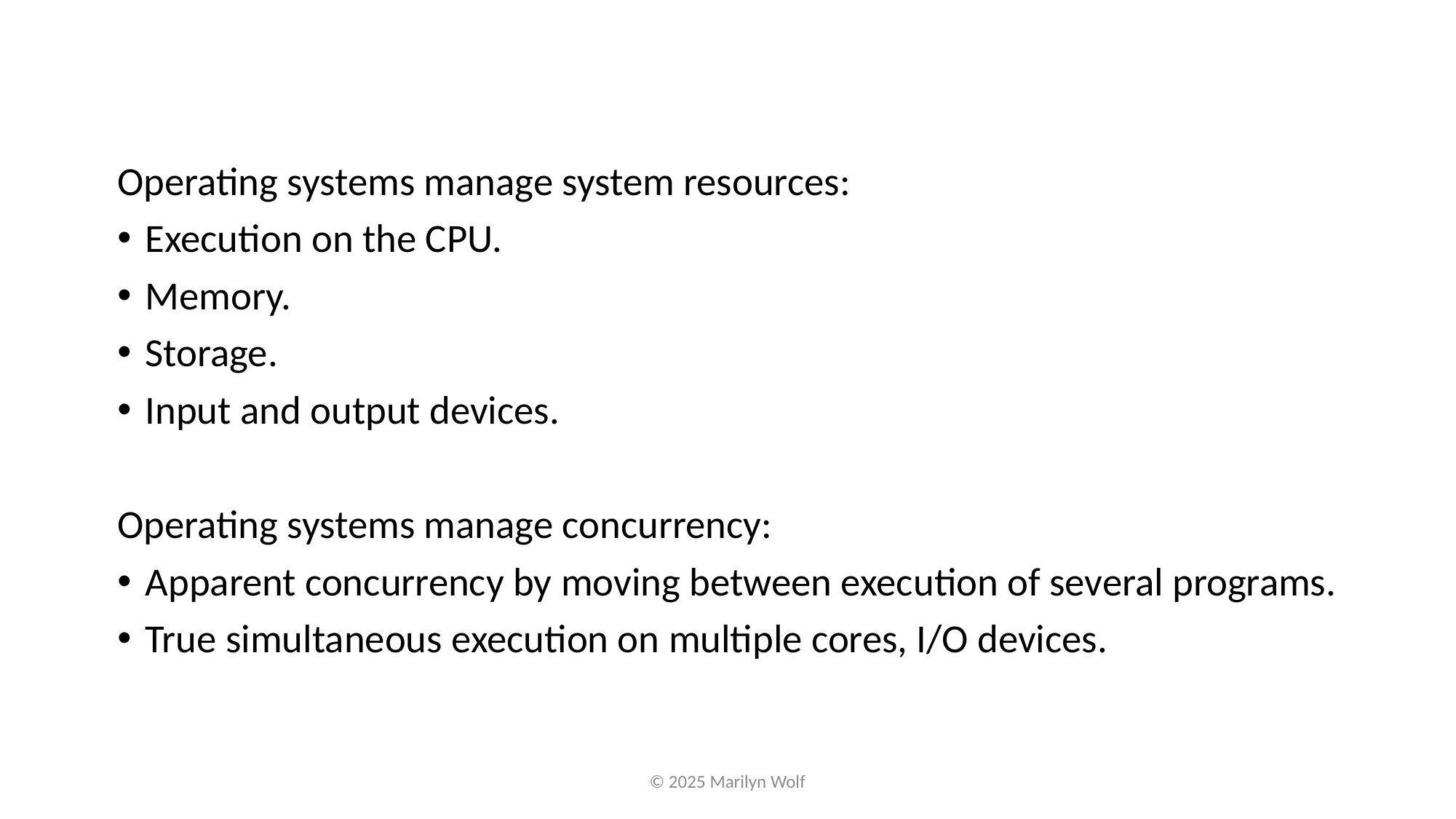

Operating systems manage system resources:
Execution on the CPU.
Memory.
Storage.
Input and output devices.

Operating systems manage concurrency:
Apparent concurrency by moving between execution of several programs.
True simultaneous execution on multiple cores, I/O devices.
© 2025 Marilyn Wolf